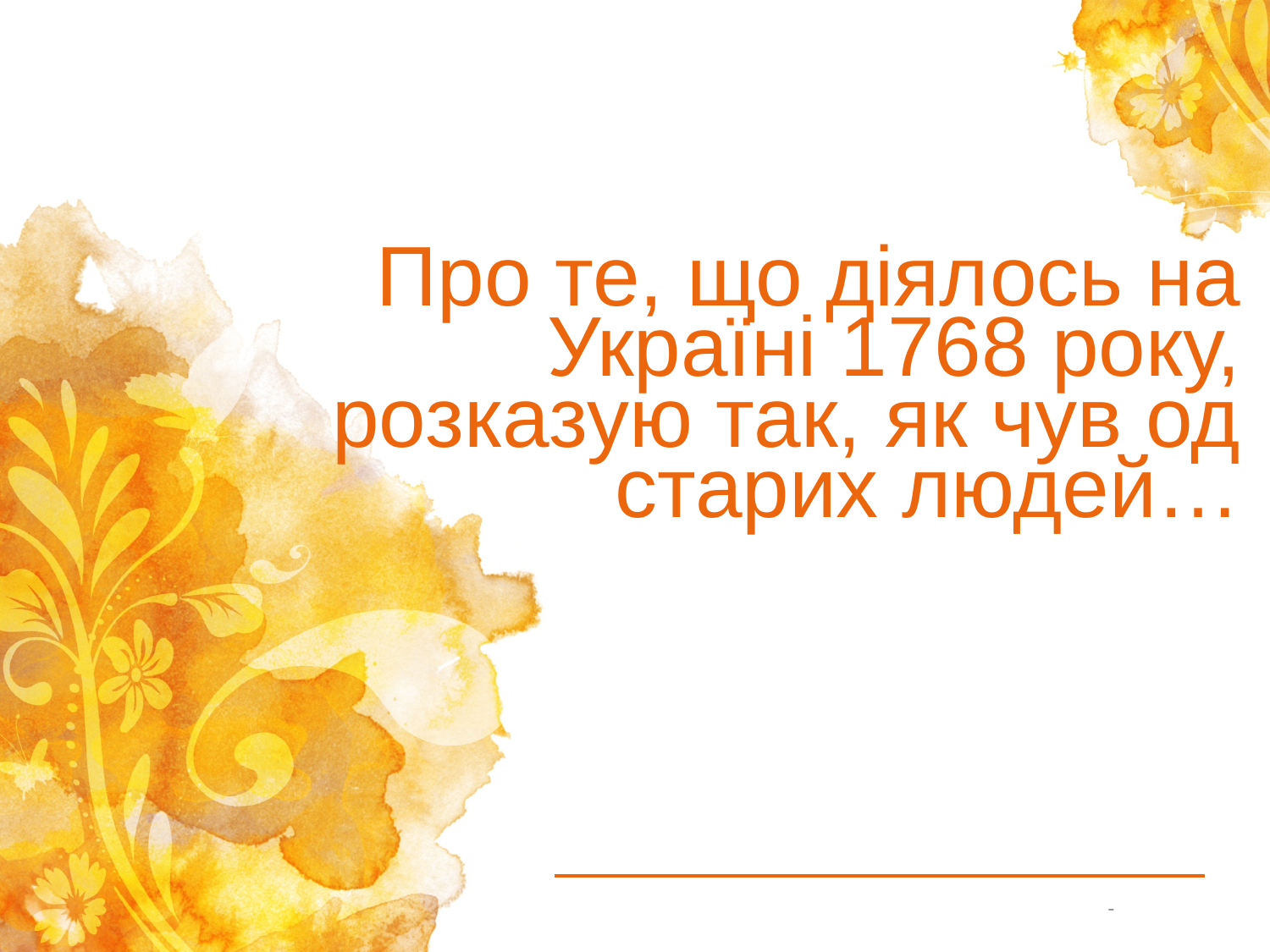

# Про те, що діялось на Україні 1768 року, розказую так, як чув од старих людей…